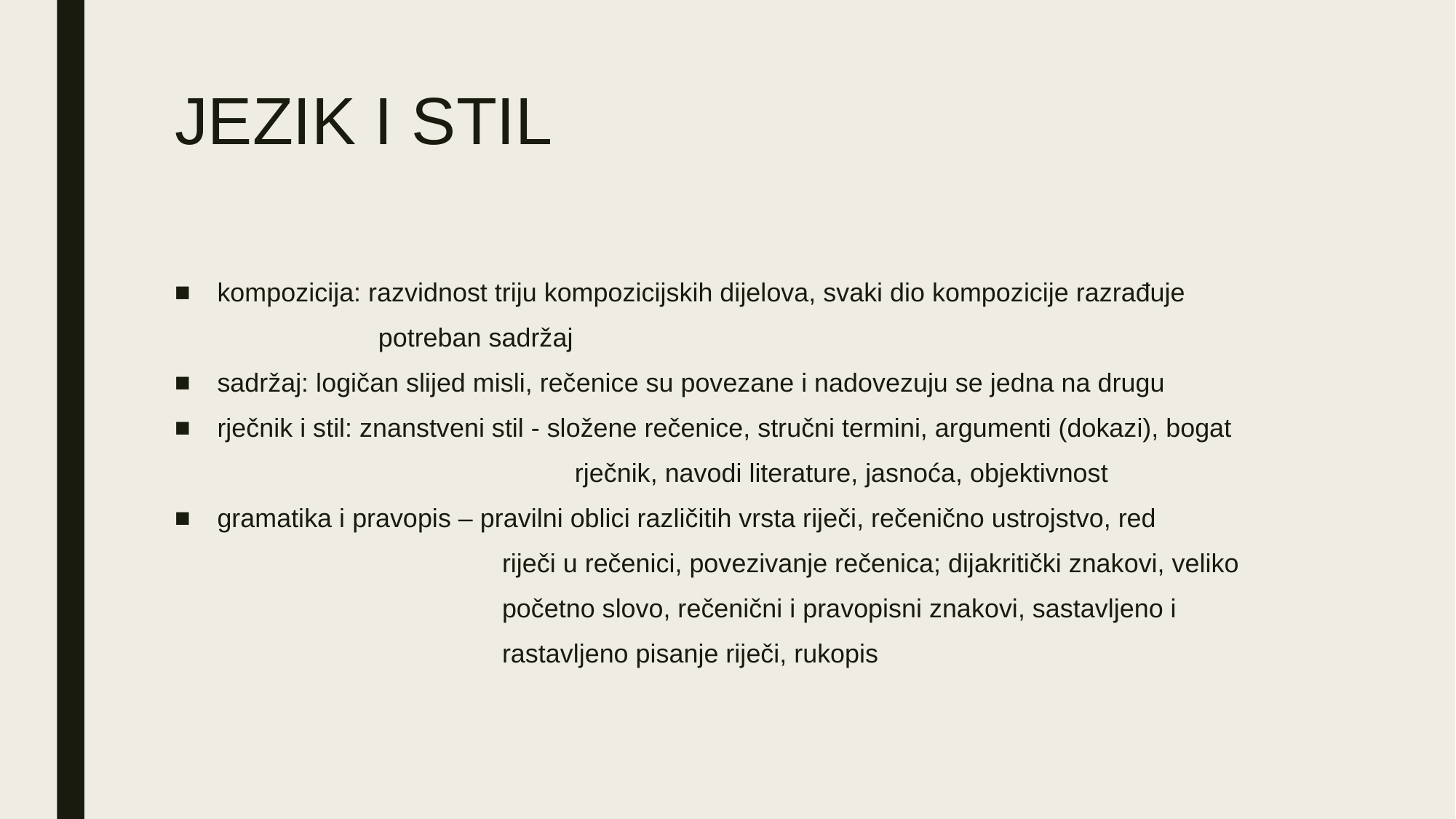

# JEZIK I STIL
kompozicija: razvidnost triju kompozicijskih dijelova, svaki dio kompozicije razrađuje
                            potreban sadržaj
sadržaj: logičan slijed misli, rečenice su povezane i nadovezuju se jedna na drugu
rječnik i stil: znanstveni stil - složene rečenice, stručni termini, argumenti (dokazi), bogat
                                                       rječnik, navodi literature, jasnoća, objektivnost
gramatika i pravopis – pravilni oblici različitih vrsta riječi, rečenično ustrojstvo, red
                                             riječi u rečenici, povezivanje rečenica; dijakritički znakovi, veliko
                                             početno slovo, rečenični i pravopisni znakovi, sastavljeno i
                                             rastavljeno pisanje riječi, rukopis